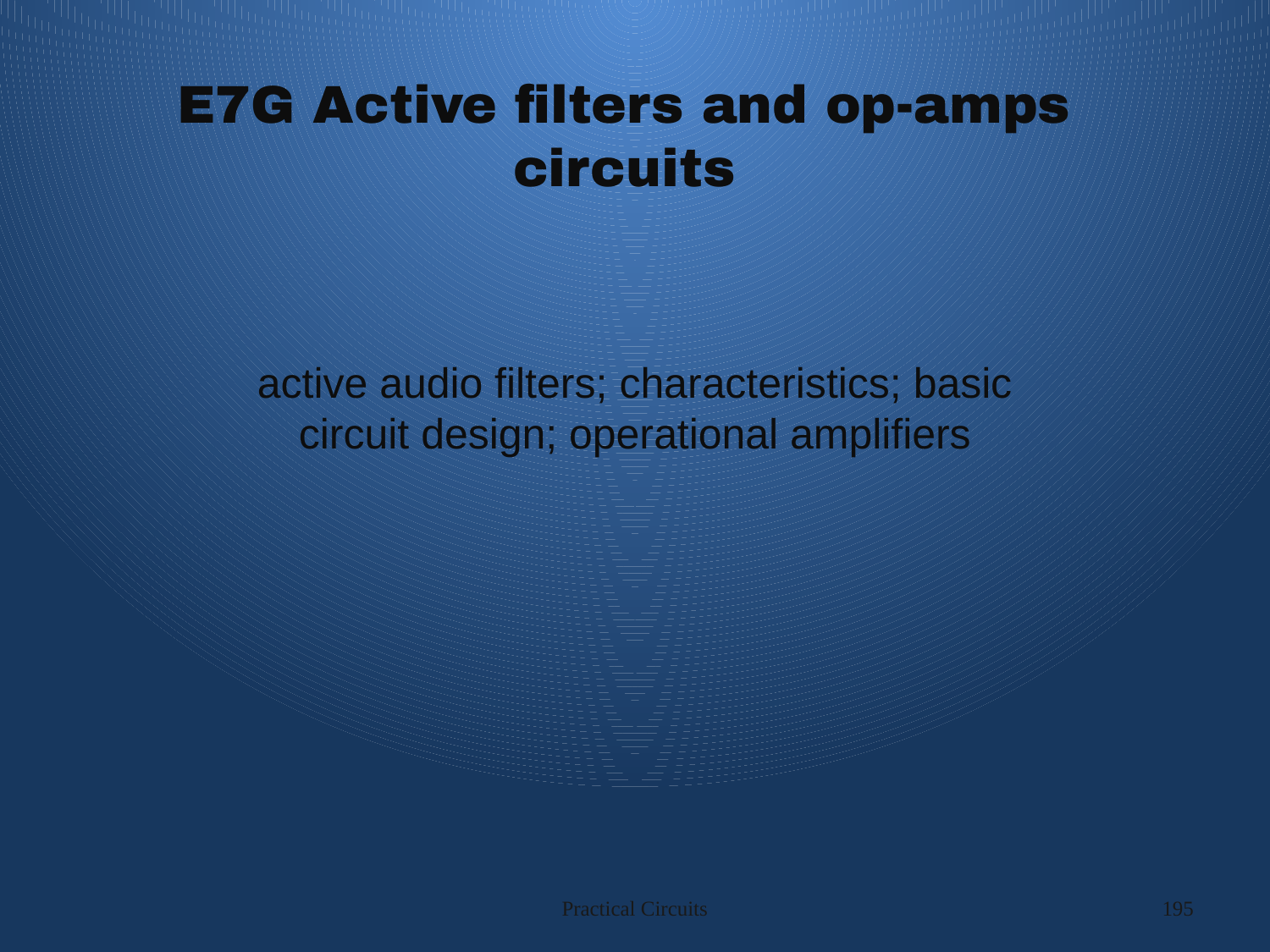

# E7G Active filters and op-amps circuits
active audio filters; characteristics; basic circuit design; operational amplifiers
Practical Circuits
195